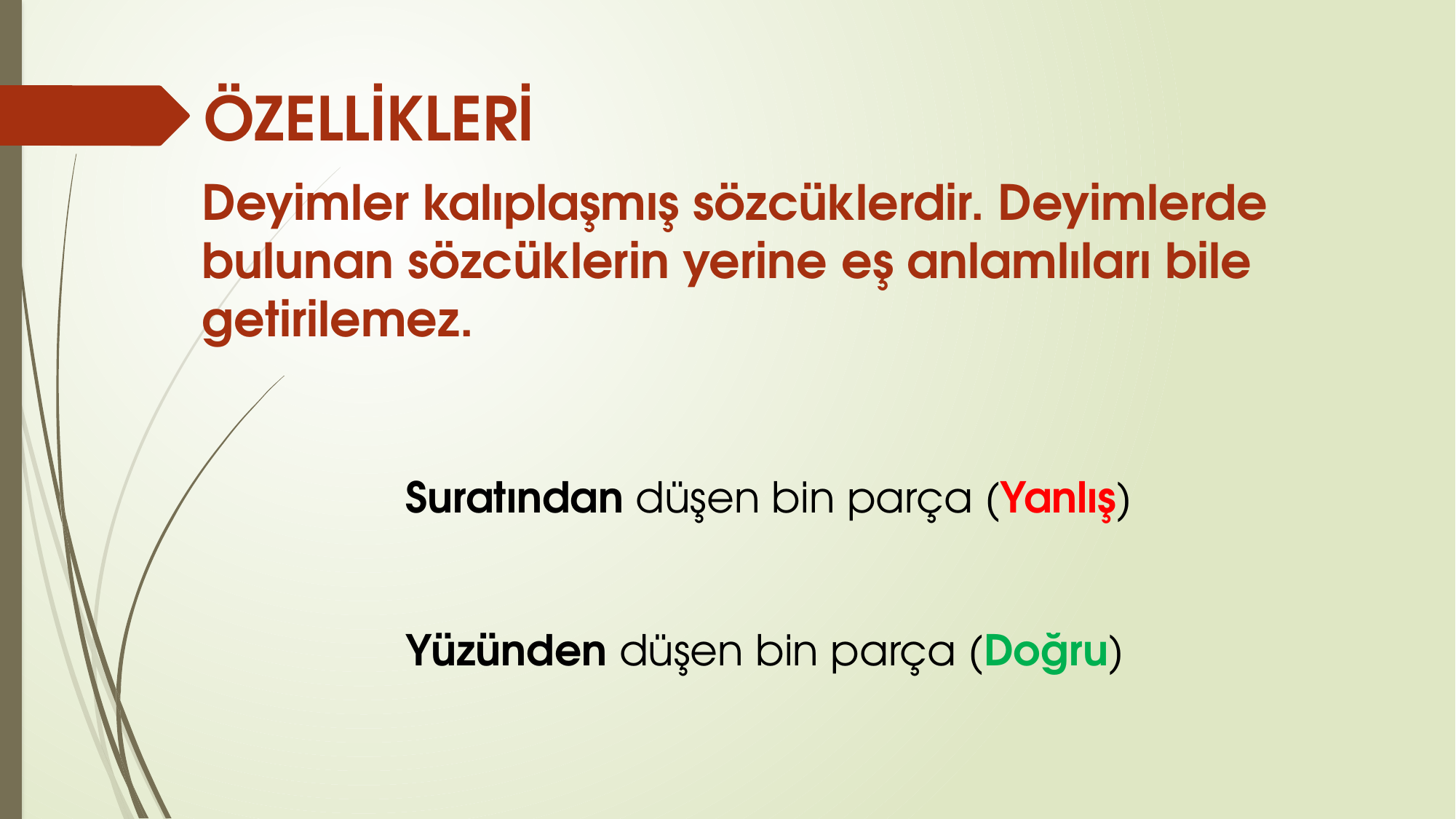

ÖZELLİKLERİ
Deyimler kalıplaşmış sözcüklerdir. Deyimlerde bulunan sözcüklerin yerine eş anlamlıları bile getirilemez.
Suratından düşen bin parça (Yanlış)

Yüzünden düşen bin parça (Doğru)